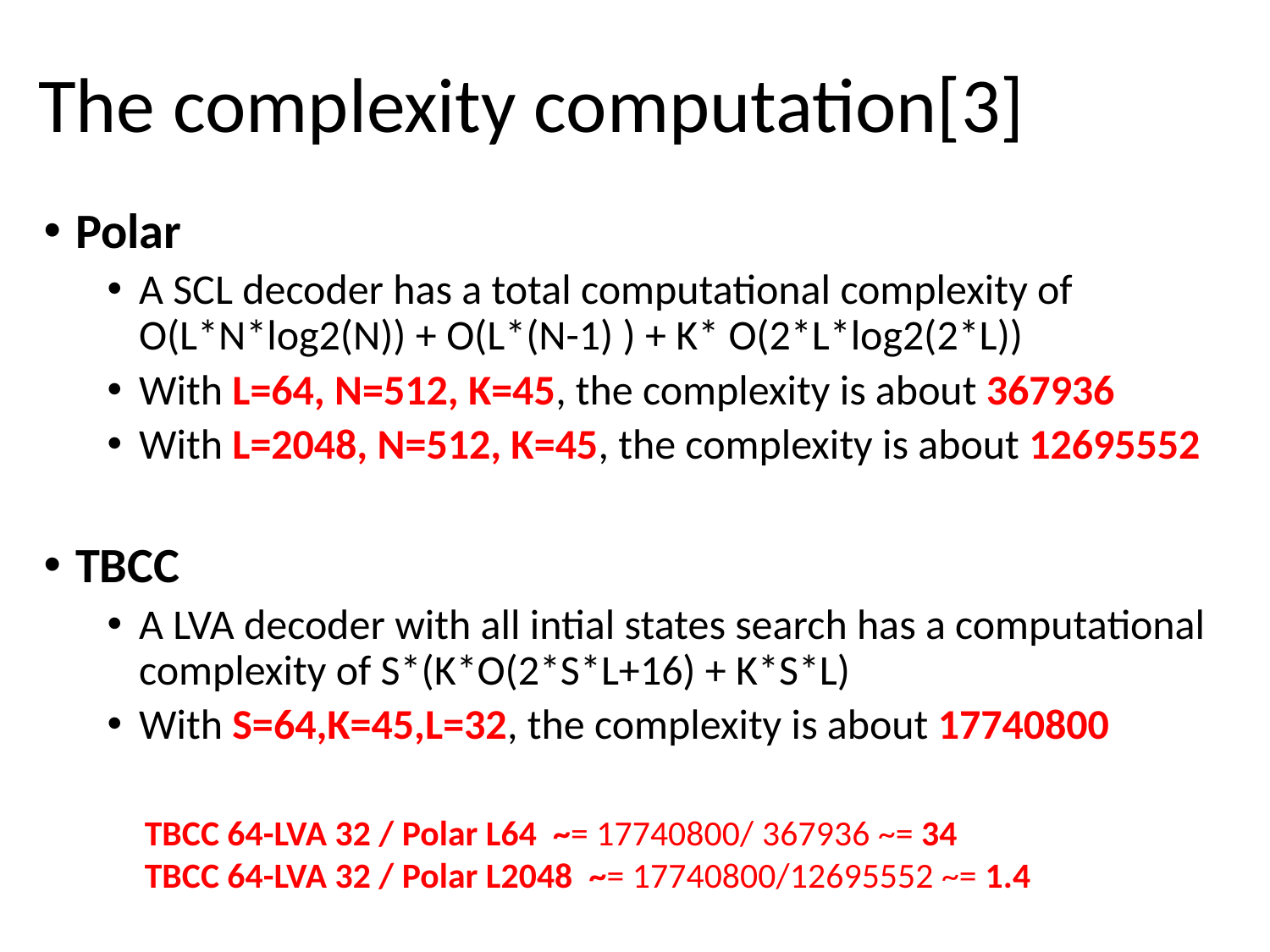

# The complexity computation[3]
Polar
A SCL decoder has a total computational complexity of O(L*N*log2(N)) + O(L*(N-1) ) + K* O(2*L*log2(2*L))
With L=64, N=512, K=45, the complexity is about 367936
With L=2048, N=512, K=45, the complexity is about 12695552

TBCC
A LVA decoder with all intial states search has a computational complexity of S*(K*O(2*S*L+16) + K*S*L)
With S=64,K=45,L=32, the complexity is about 17740800

TBCC 64-LVA 32 / Polar L64  ~= 17740800/ 367936 ~= 34
TBCC 64-LVA 32 / Polar L2048  ~= 17740800/12695552 ~= 1.4